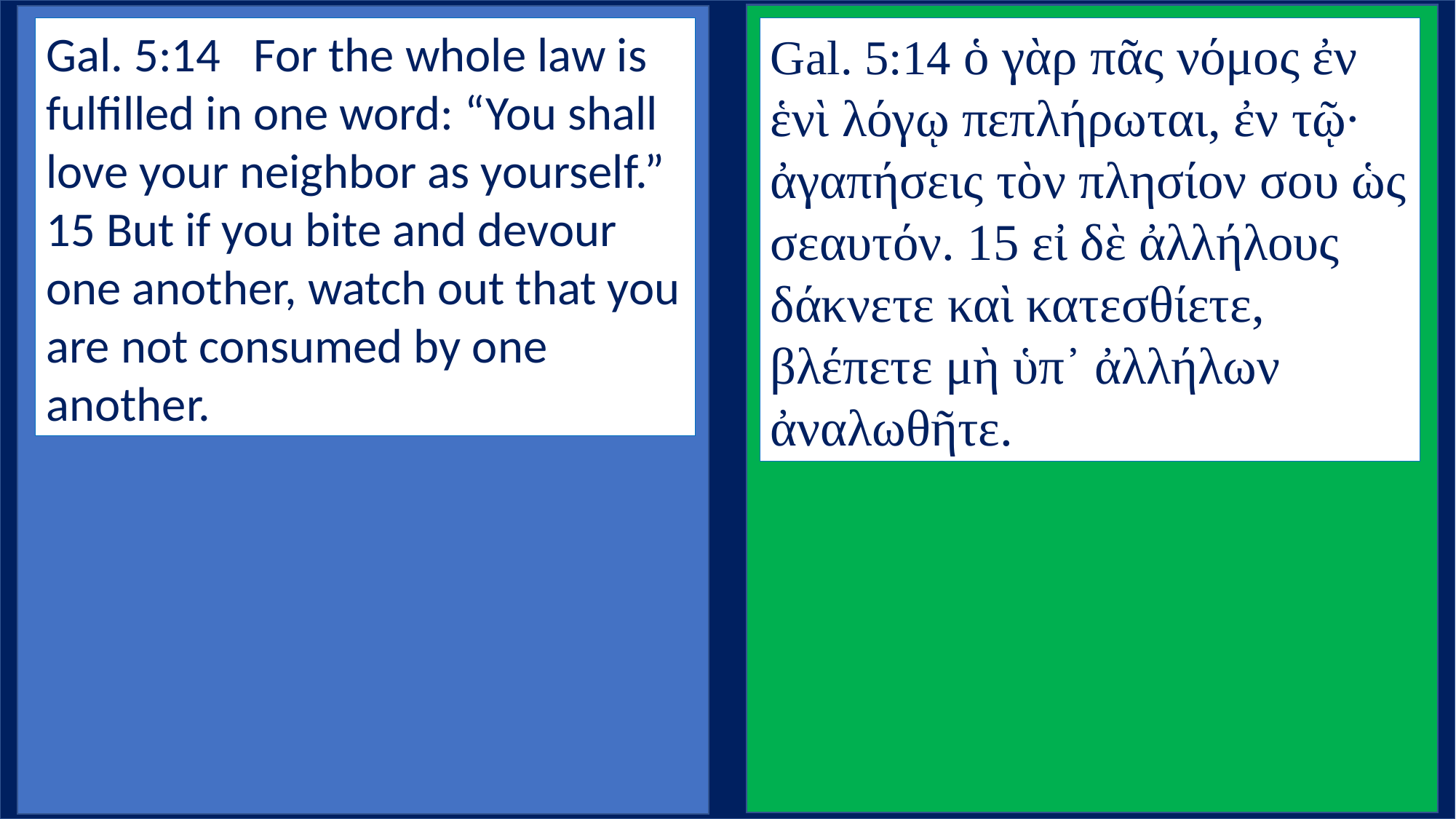

Gal. 5:14   For the whole law is fulfilled in one word: “You shall love your neighbor as yourself.” 15 But if you bite and devour one another, watch out that you are not consumed by one another.
Gal. 5:14 ὁ γὰρ πᾶς νόμος ἐν ἑνὶ λόγῳ πεπλήρωται, ἐν τῷ· ἀγαπήσεις τὸν πλησίον σου ὡς σεαυτόν. 15 εἰ δὲ ἀλλήλους δάκνετε καὶ κατεσθίετε, βλέπετε μὴ ὑπ᾿ ἀλλήλων ἀναλωθῆτε.